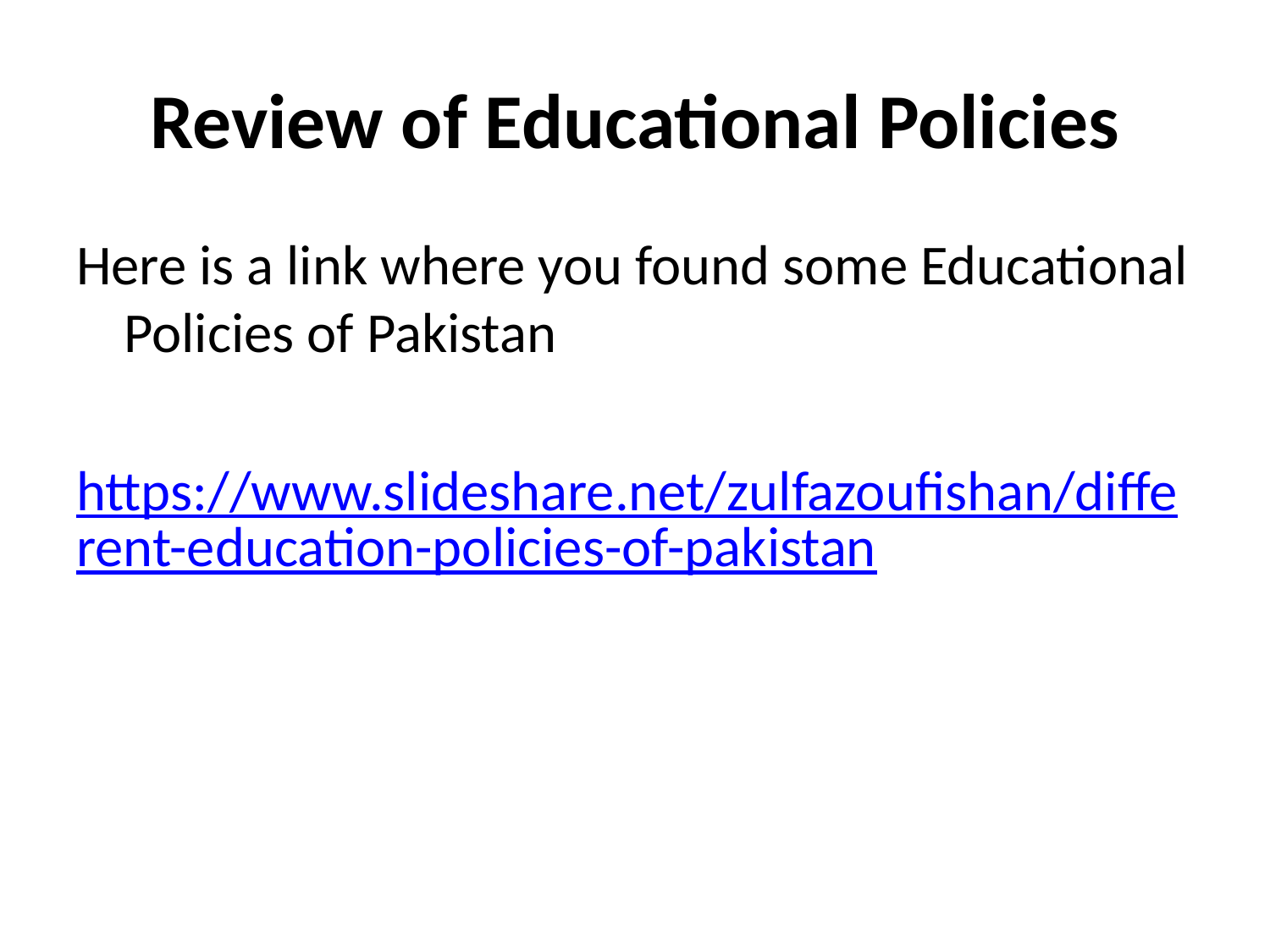

# Review of Educational Policies
Here is a link where you found some Educational Policies of Pakistan

https://www.slideshare.net/zulfazoufishan/different-education-policies-of-pakistan